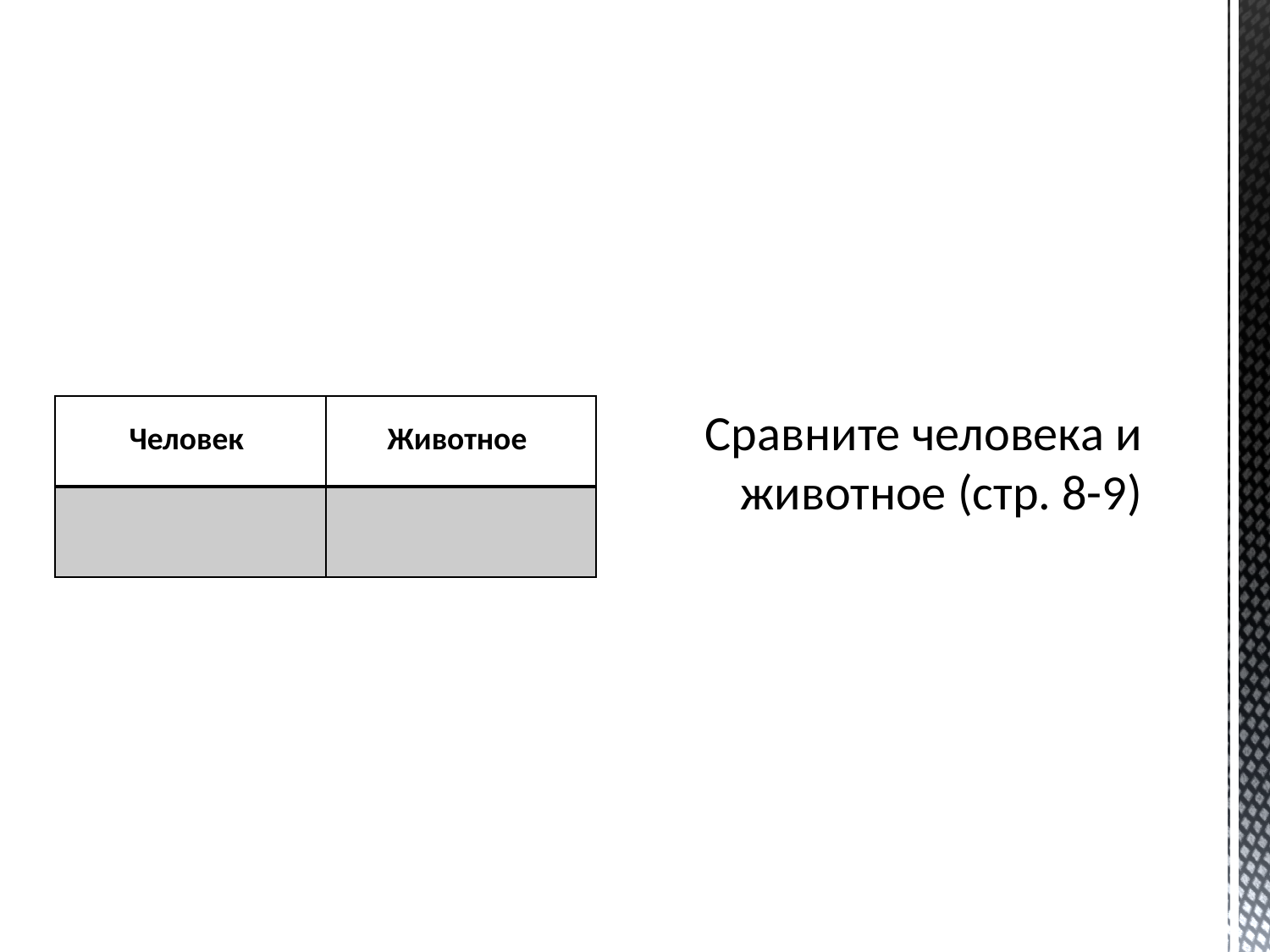

# Сравните человека и животное (стр. 8-9)
| Человек | Животное |
| --- | --- |
|  |  |